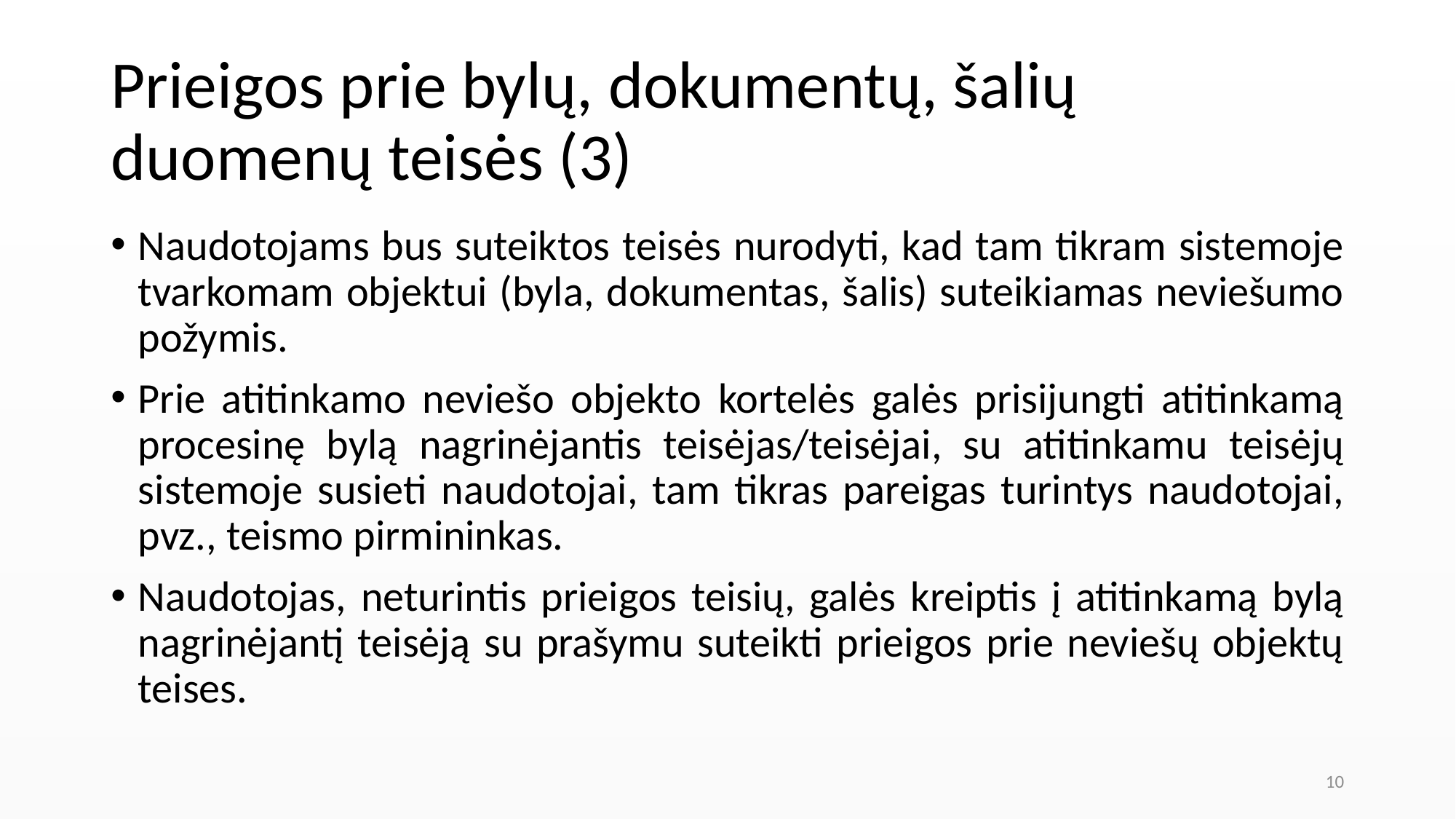

# Prieigos prie bylų, dokumentų, šalių duomenų teisės (3)
Naudotojams bus suteiktos teisės nurodyti, kad tam tikram sistemoje tvarkomam objektui (byla, dokumentas, šalis) suteikiamas neviešumo požymis.
Prie atitinkamo neviešo objekto kortelės galės prisijungti atitinkamą procesinę bylą nagrinėjantis teisėjas/teisėjai, su atitinkamu teisėjų sistemoje susieti naudotojai, tam tikras pareigas turintys naudotojai, pvz., teismo pirmininkas.
Naudotojas, neturintis prieigos teisių, galės kreiptis į atitinkamą bylą nagrinėjantį teisėją su prašymu suteikti prieigos prie neviešų objektų teises.
10